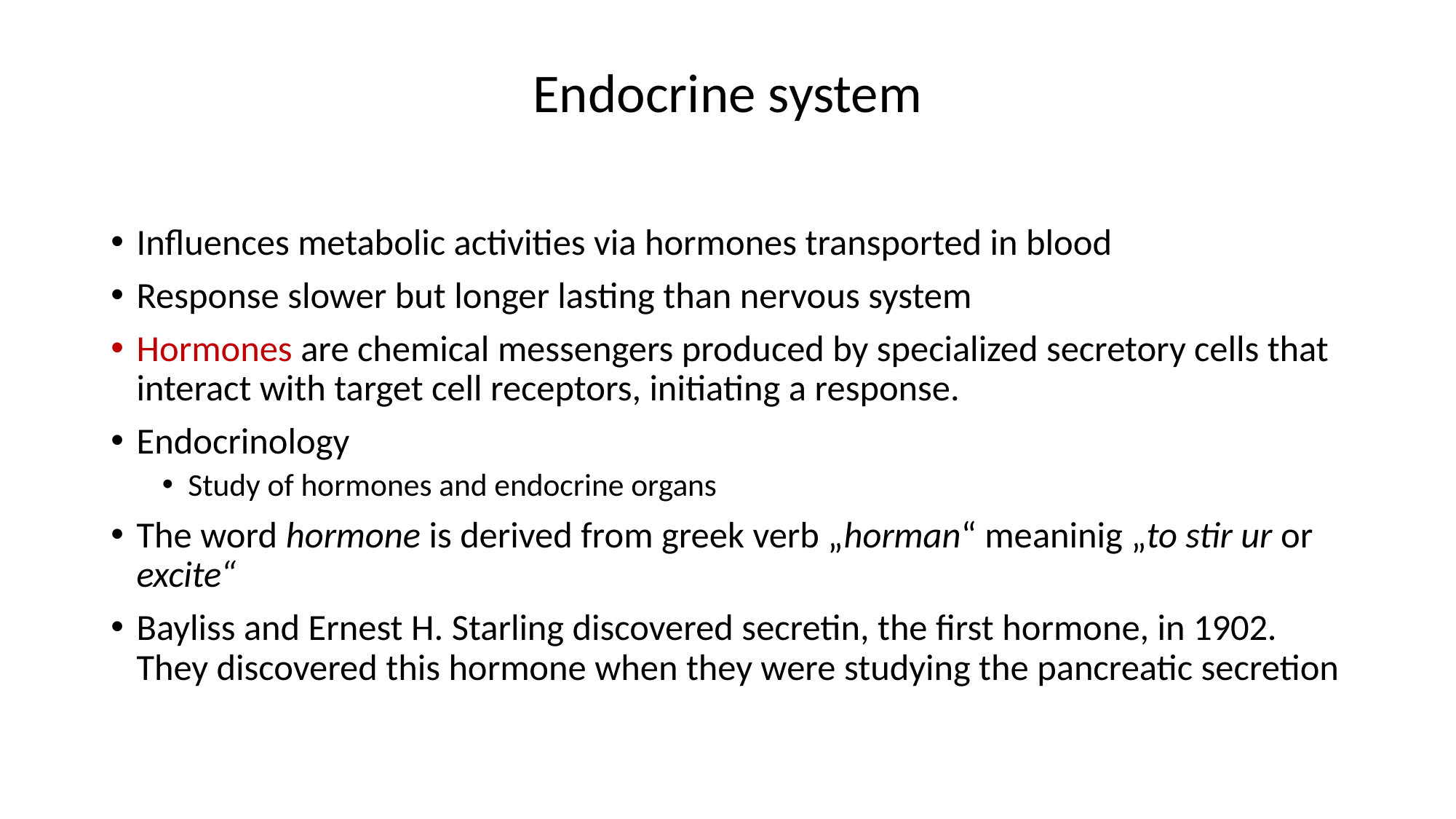

# Endocrine system
Influences metabolic activities via hormones transported in blood
Response slower but longer lasting than nervous system
Hormones are chemical messengers produced by specialized secretory cells that interact with target cell receptors, initiating a response.
Endocrinology
Study of hormones and endocrine organs
The word hormone is derived from greek verb „horman“ meaninig „to stir ur or excite“
Bayliss and Ernest H. Starling discovered secretin, the first hormone, in 1902. They discovered this hormone when they were studying the pancreatic secretion